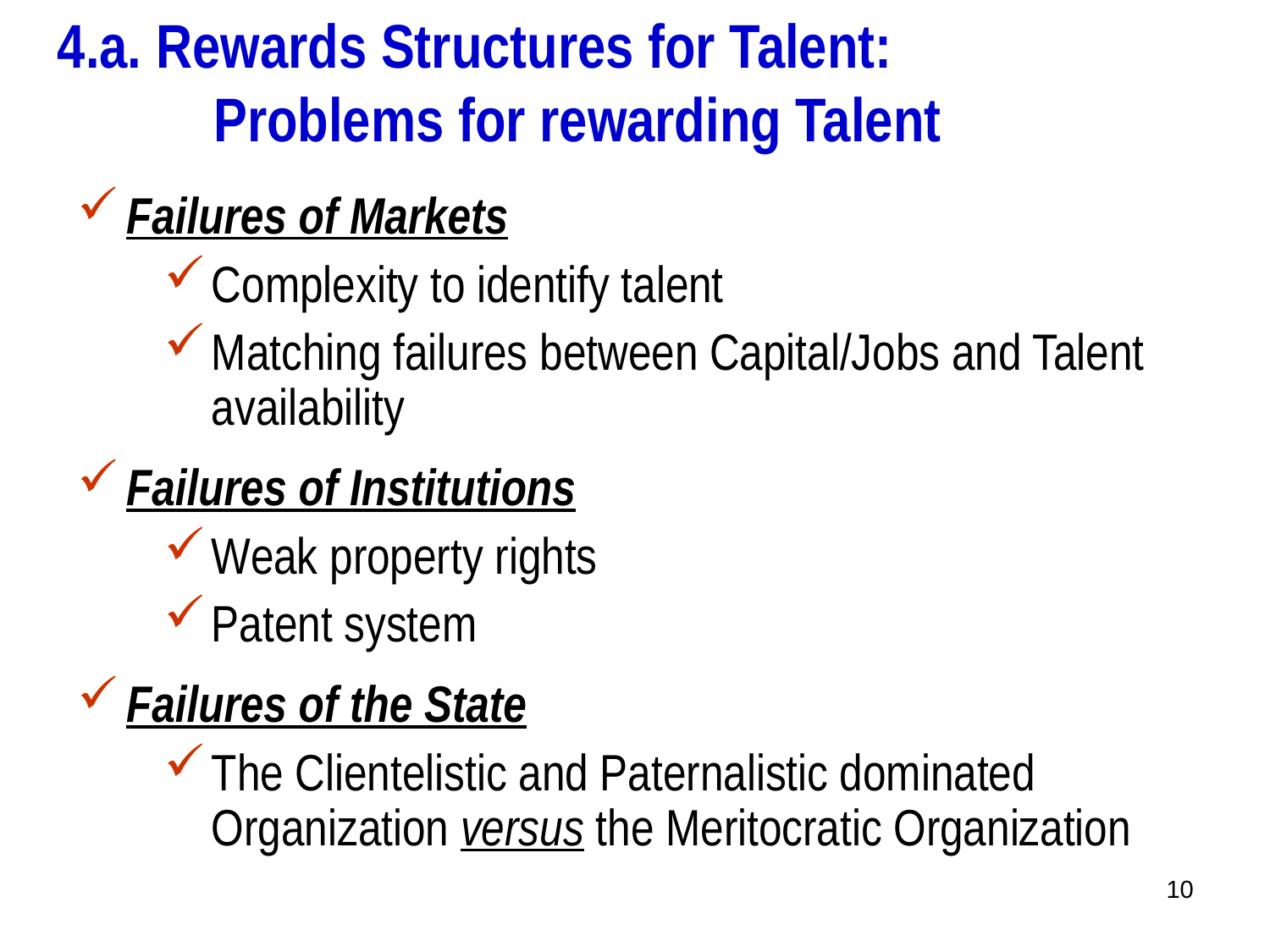

4.a. Rewards Structures for Talent:
           Problems for rewarding Talent
Failures of Markets
Complexity to identify talent
Matching failures between Capital/Jobs and Talent availability
Failures of Institutions
Weak property rights
Patent system
Failures of the State
The Clientelistic and Paternalistic dominated Organization versus the Meritocratic Organization
10